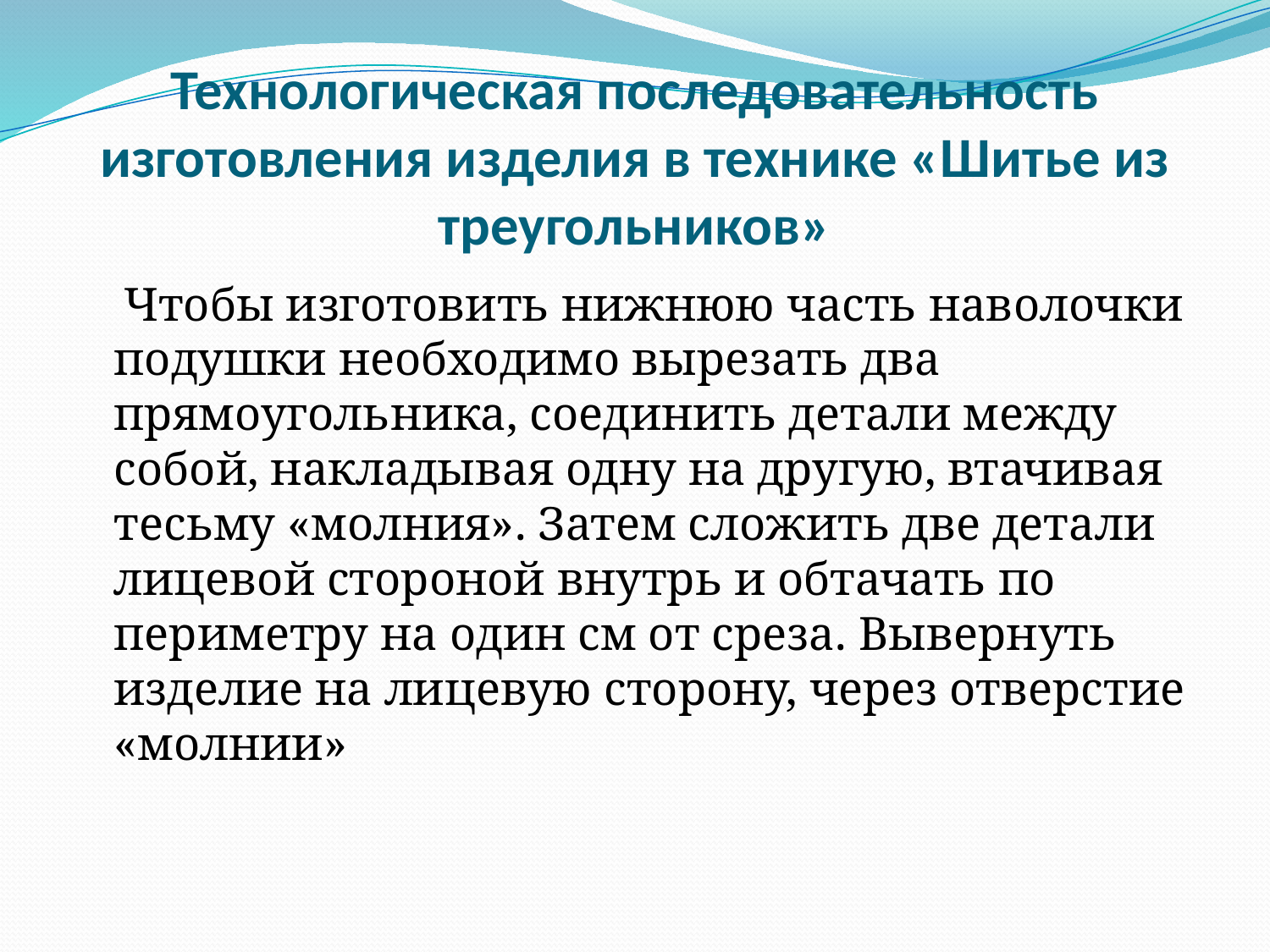

# Технологическая последовательность изготовления изделия в технике «Шитье из треугольников»
    Чтобы изготовить нижнюю часть наволочки подушки необходимо вырезать два прямоугольника, соединить детали между собой, накладывая одну на другую, втачивая тесьму «молния». Затем сложить две детали лицевой стороной внутрь и обтачать по периметру на один см от среза. Вывернуть изделие на лицевую сторону, через отверстие «молнии»